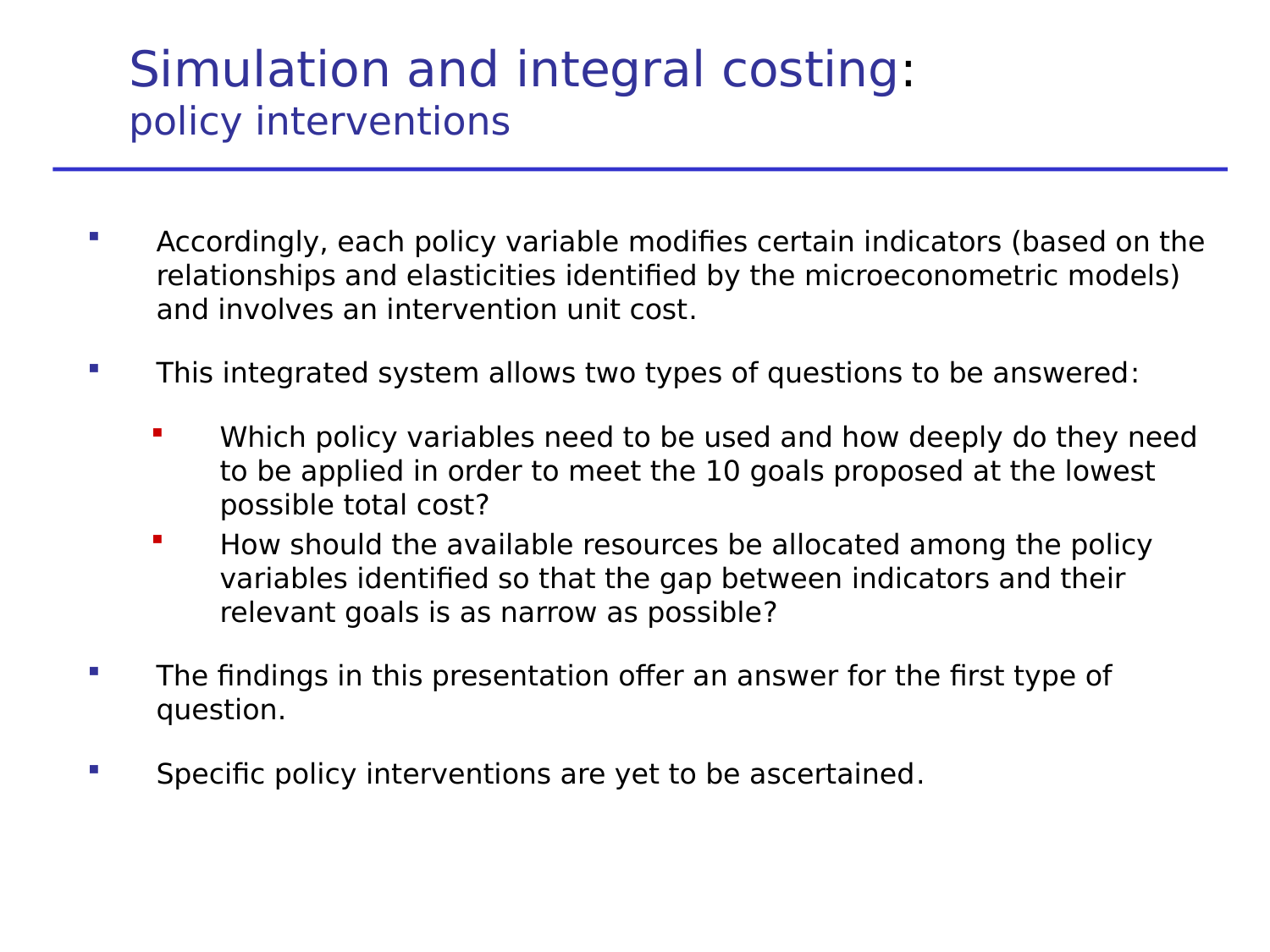

Simulation and integral costing:
policy interventions

Accordingly, each policy variable modifies certain indicators (based on the relationships and elasticities identified by the microeconometric models) and involves an intervention unit cost.

This integrated system allows two types of questions to be answered:

Which policy variables need to be used and how deeply do they need to be applied in order to meet the 10 goals proposed at the lowest possible total cost?
How should the available resources be allocated among the policy variables identified so that the gap between indicators and their relevant goals is as narrow as possible?

The findings in this presentation offer an answer for the first type of question.

Specific policy interventions are yet to be ascertained.